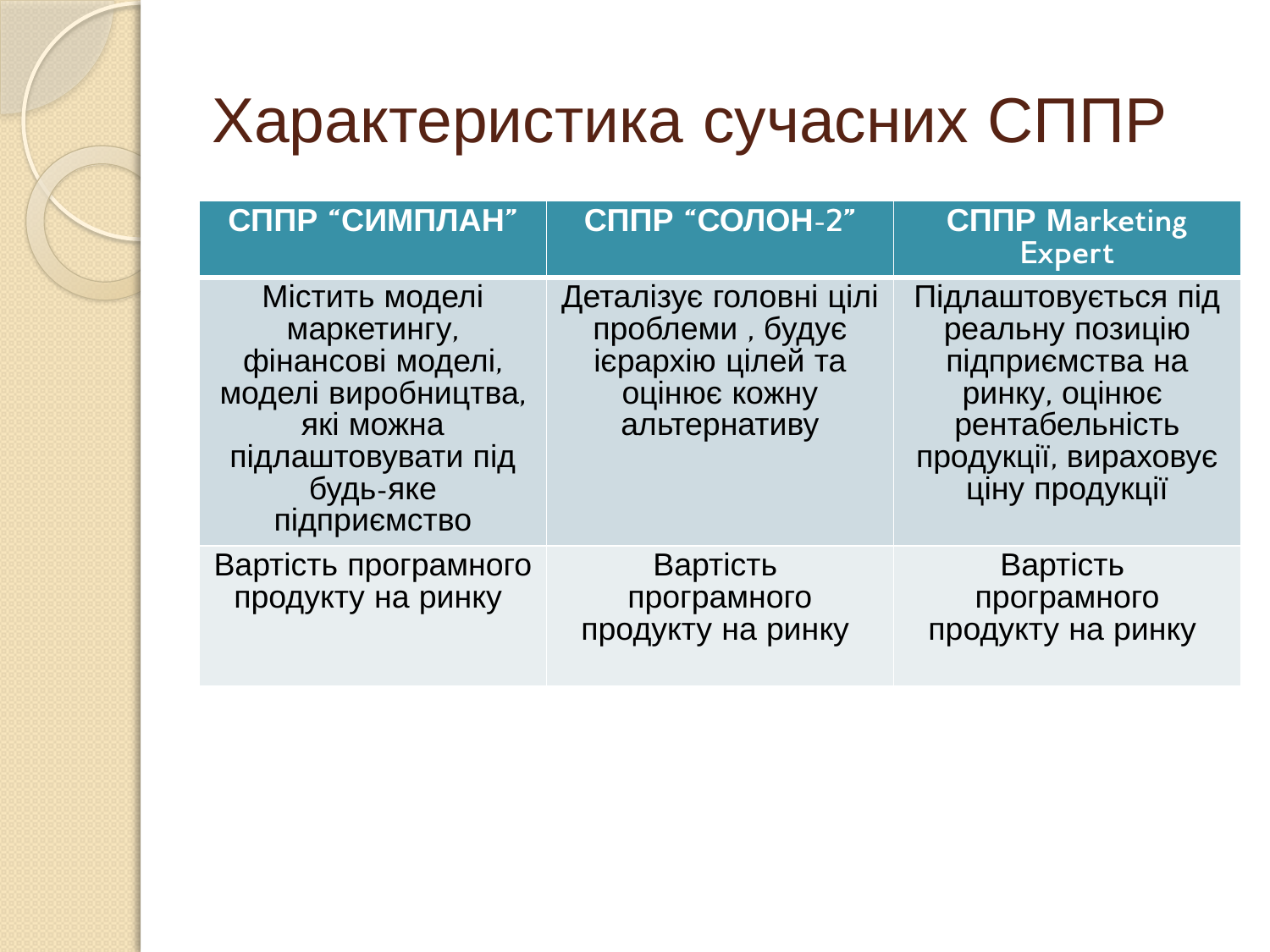

# Характеристика сучасних СППР
| СППР “СИМПЛАН” | СППР “СОЛОН-2” | СППР Мarketing Expert |
| --- | --- | --- |
| Містить моделі маркетингу, фінансові моделі, моделі виробництва, які можна підлаштовувати під будь-яке підприємство | Деталізує головні цілі проблеми , будує ієрархію цілей та оцінює кожну альтернативу | Підлаштовується під реальну позицію підприємства на ринку, оцінює рентабельність продукції, вираховує ціну продукції |
| Вартість програмного продукту на ринку | Вартість програмного продукту на ринку | Вартість програмного продукту на ринку |